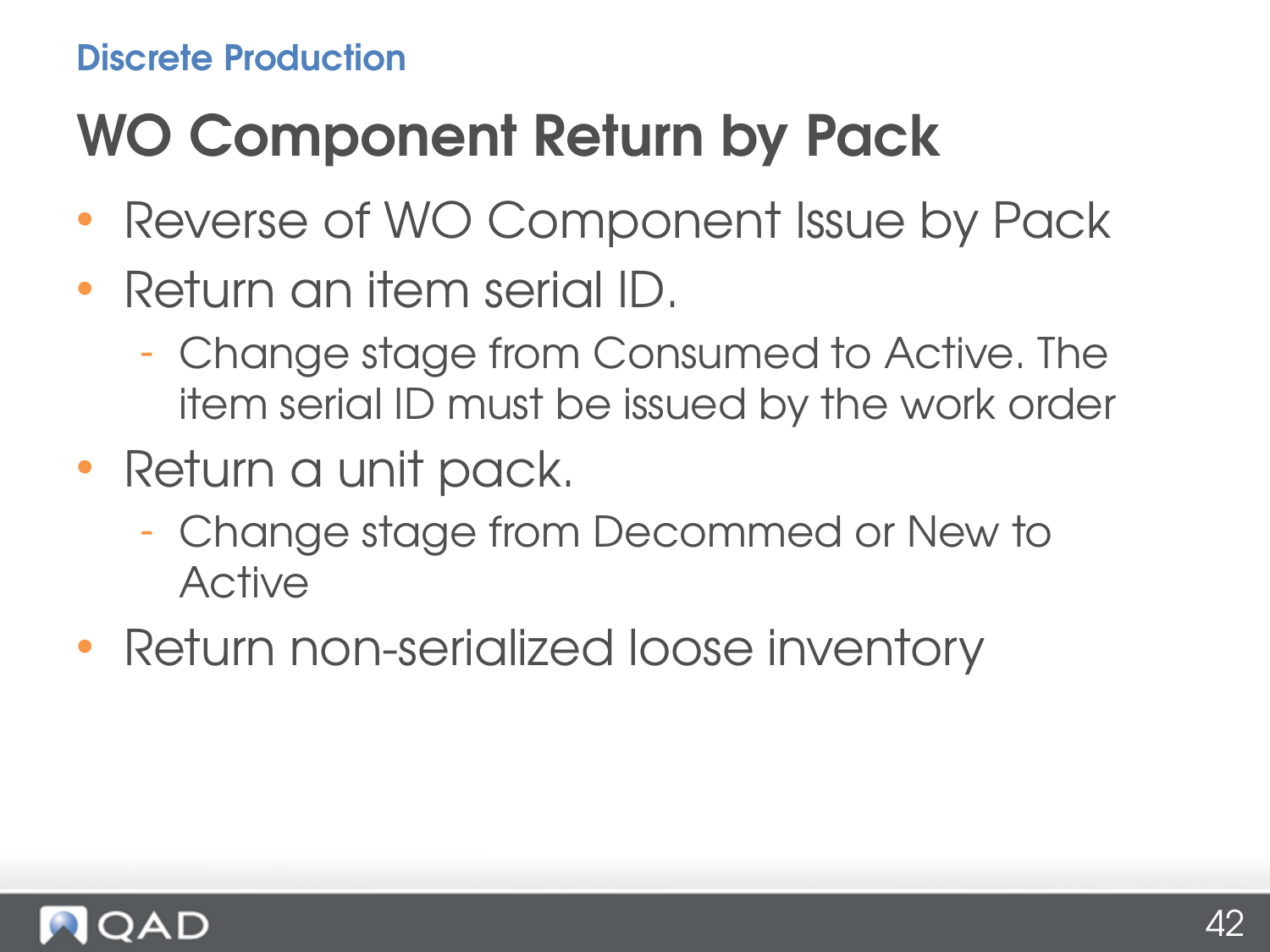

Discrete Production
# WO Component Return by Pack
Reverse of WO Component Issue by Pack
Return an item serial ID.
Change stage from Consumed to Active. The item serial ID must be issued by the work order
Return a unit pack.
Change stage from Decommed or New to Active
Return non-serialized loose inventory
42